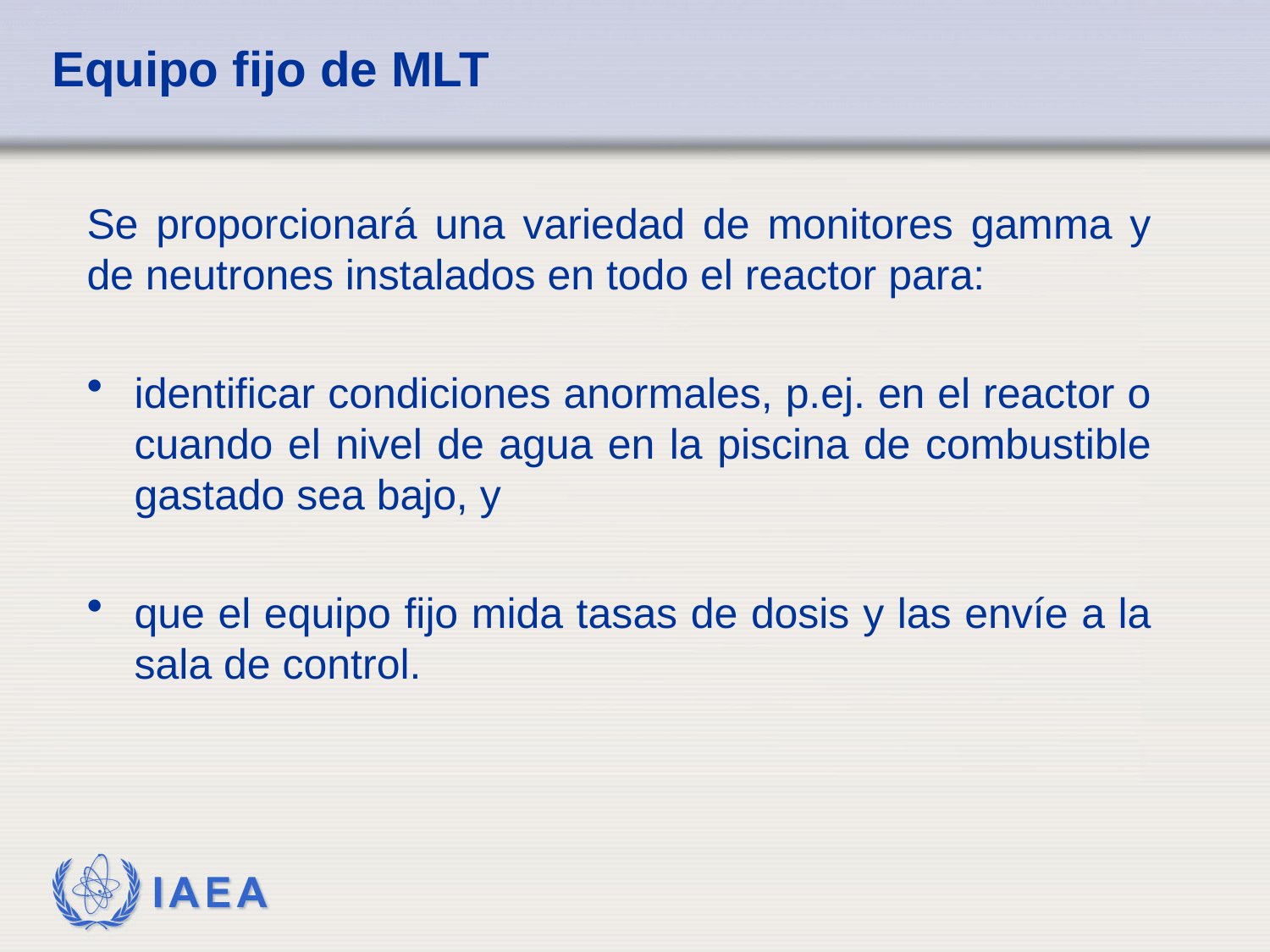

# Equipo fijo de MLT
Se proporcionará una variedad de monitores gamma y de neutrones instalados en todo el reactor para:

identificar condiciones anormales, p.ej. en el reactor o cuando el nivel de agua en la piscina de combustible gastado sea bajo, y

que el equipo fijo mida tasas de dosis y las envíe a la sala de control.